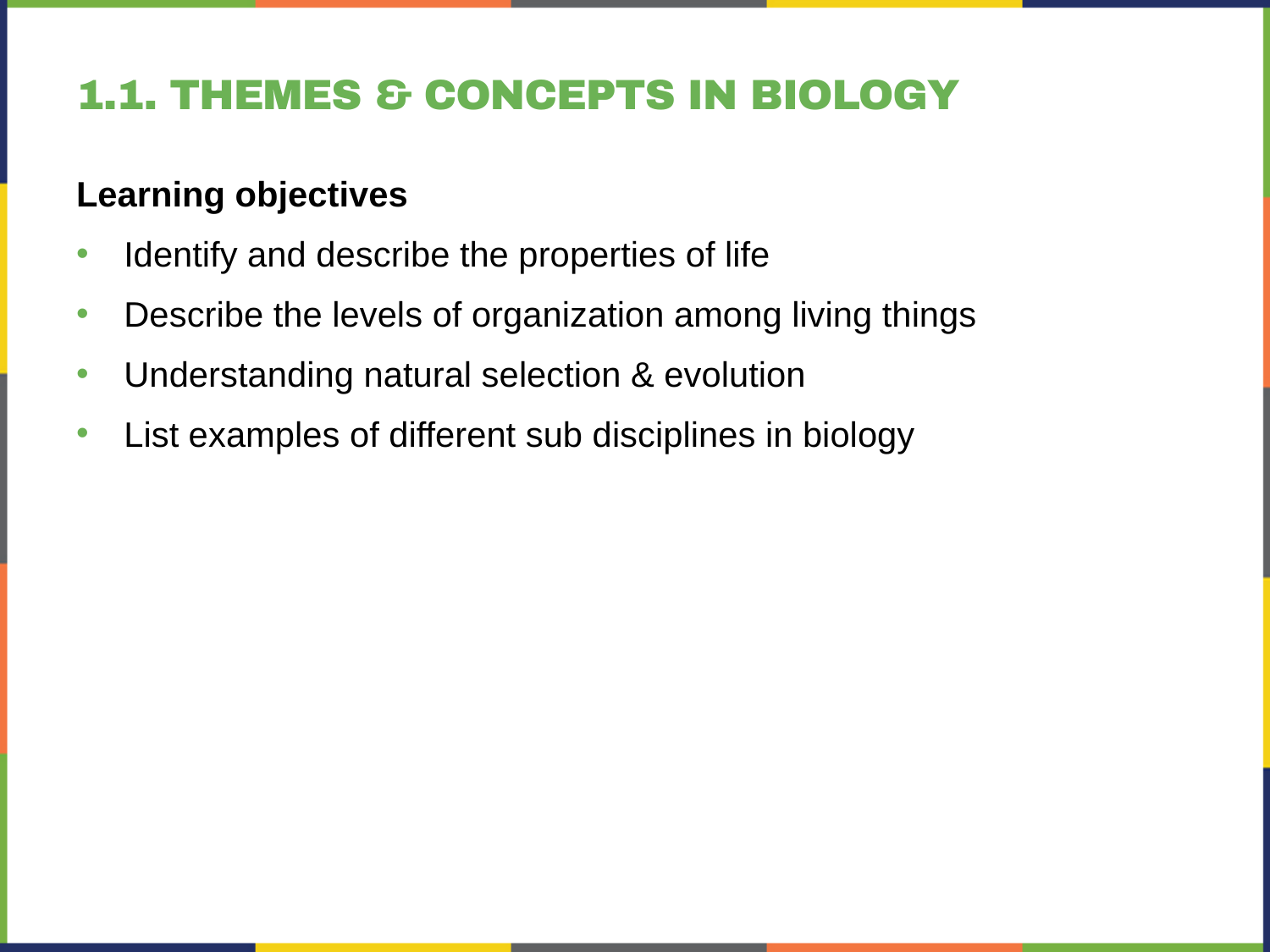

# 1.1. Themes & Concepts in biology
Learning objectives
Identify and describe the properties of life
Describe the levels of organization among living things
Understanding natural selection & evolution
List examples of different sub disciplines in biology